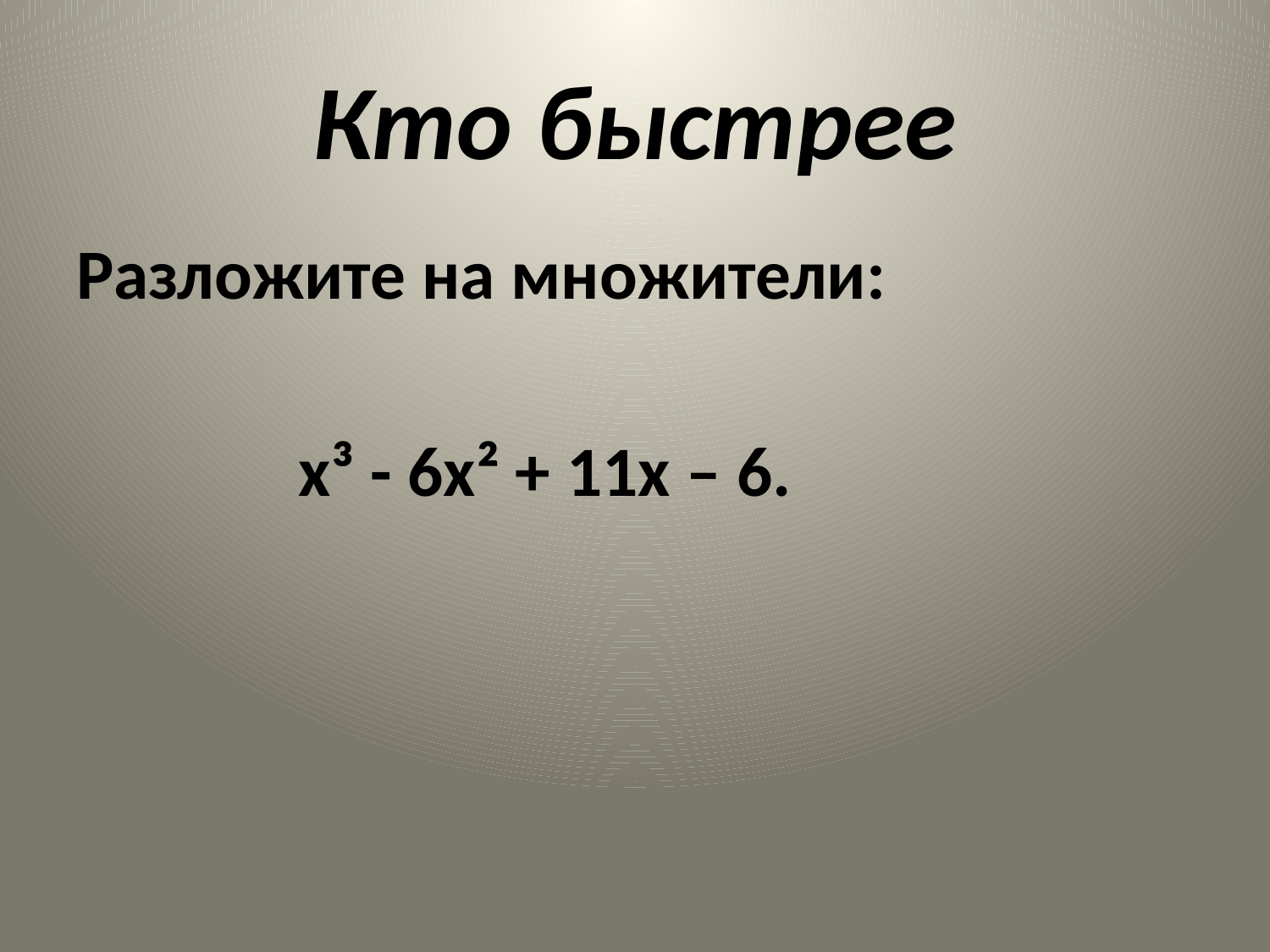

# Кто быстрее
Разложите на множители:

              х³ - 6х² + 11х – 6.